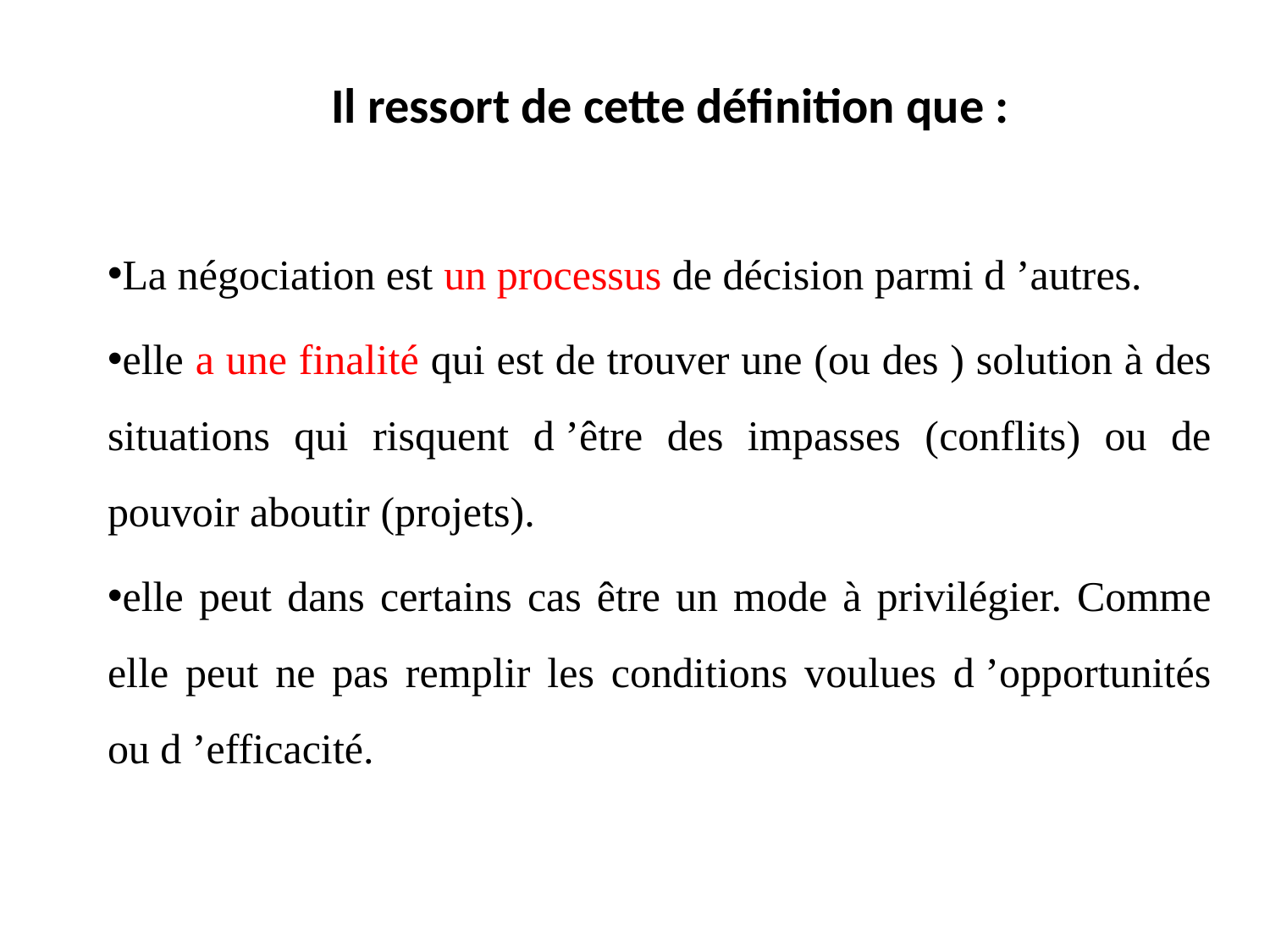

# Il ressort de cette définition que :
La négociation est un processus de décision parmi d ’autres.
elle a une finalité qui est de trouver une (ou des ) solution à des situations qui risquent d ’être des impasses (conflits) ou de pouvoir aboutir (projets).
elle peut dans certains cas être un mode à privilégier. Comme elle peut ne pas remplir les conditions voulues d ’opportunités ou d ’efficacité.